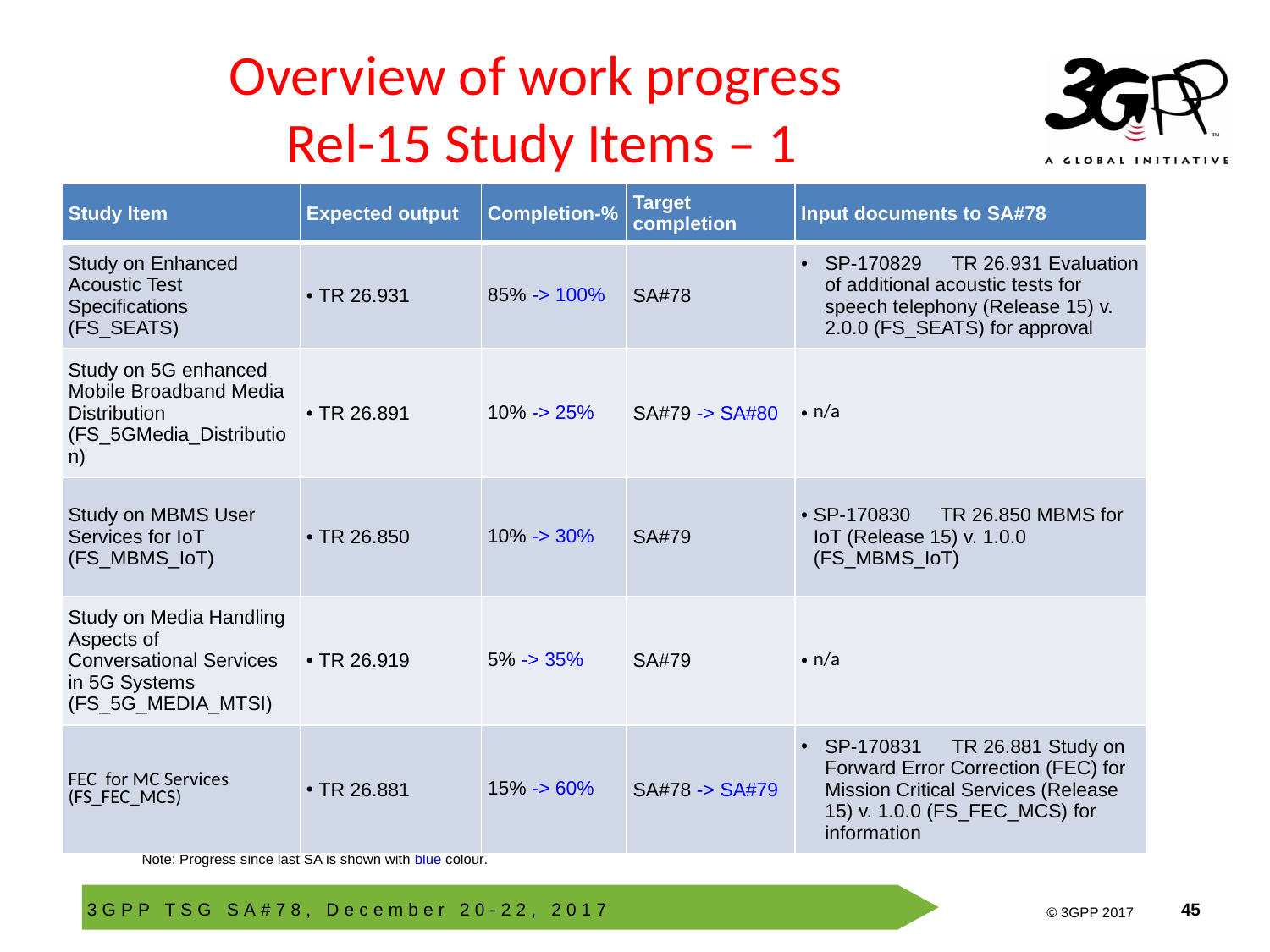

# Overview of work progress Rel-15 Study Items – 1
| Study Item | Expected output | Completion-% | Target completion | Input documents to SA#78 |
| --- | --- | --- | --- | --- |
| Study on Enhanced Acoustic Test Specifications (FS\_SEATS) | TR 26.931 | 85% -> 100% | SA#78 | SP-170829 TR 26.931 Evaluation of additional acoustic tests for speech telephony (Release 15) v. 2.0.0 (FS\_SEATS) for approval |
| Study on 5G enhanced Mobile Broadband Media Distribution (FS\_5GMedia\_Distribution) | TR 26.891 | 10% -> 25% | SA#79 -> SA#80 | n/a |
| Study on MBMS User Services for IoT (FS\_MBMS\_IoT) | TR 26.850 | 10% -> 30% | SA#79 | SP-170830 TR 26.850 MBMS for IoT (Release 15) v. 1.0.0 (FS\_MBMS\_IoT) |
| Study on Media Handling Aspects of Conversational Services in 5G Systems (FS\_5G\_MEDIA\_MTSI) | TR 26.919 | 5% -> 35% | SA#79 | n/a |
| FEC for MC Services (FS\_FEC\_MCS) | TR 26.881 | 15% -> 60% | SA#78 -> SA#79 | SP-170831 TR 26.881 Study on Forward Error Correction (FEC) for Mission Critical Services (Release 15) v. 1.0.0 (FS\_FEC\_MCS) for information |

Note: Progress since last SA is shown with blue colour.